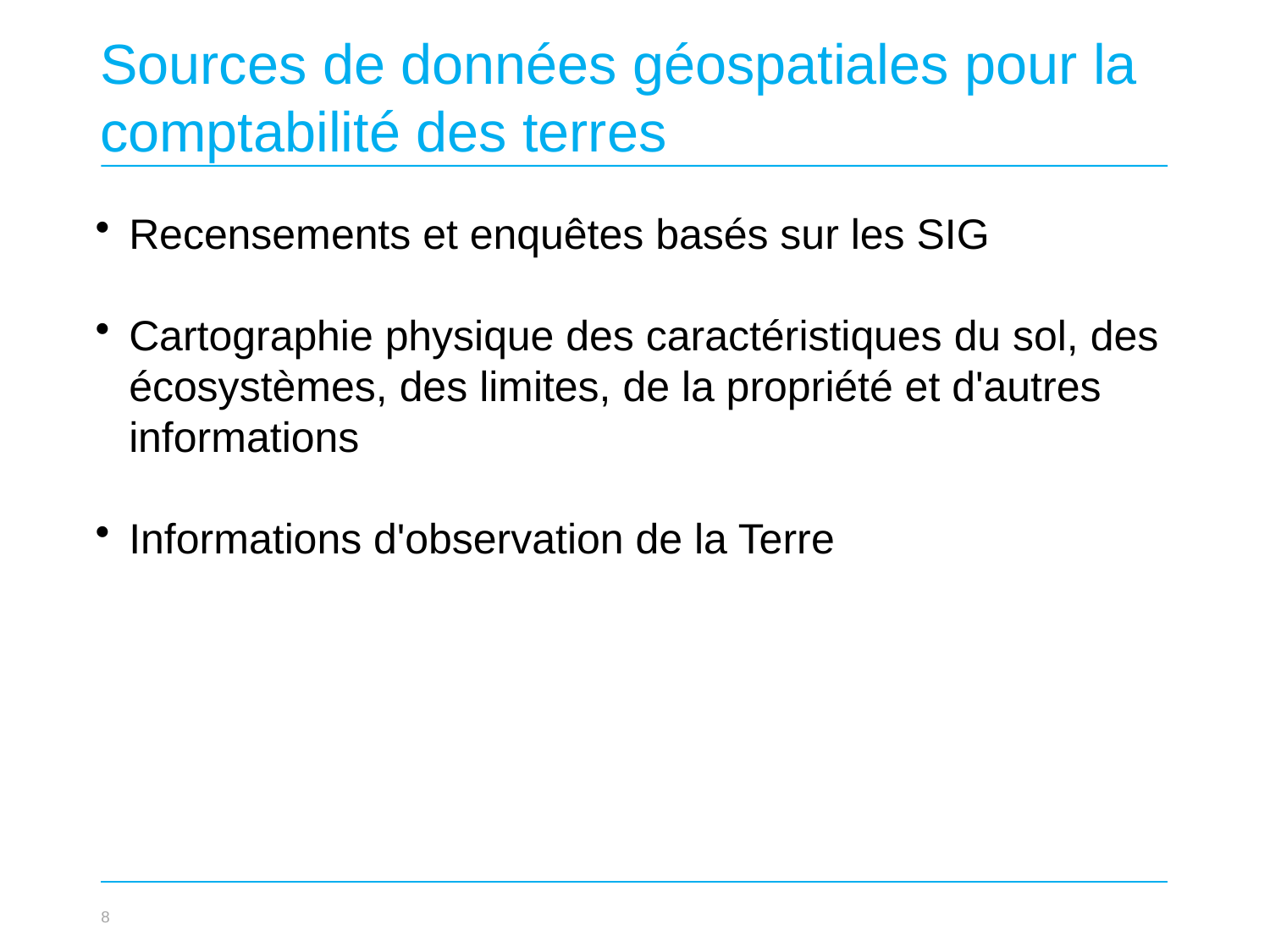

Sources de données géospatiales pour la comptabilité des terres

Recensements et enquêtes basés sur les SIG

Cartographie physique des caractéristiques du sol, des écosystèmes, des limites, de la propriété et d'autres informations

Informations d'observation de la Terre
Photo credit to be given
as shown alongside
(in black or in white)
© NABU/Holger Schulz

8